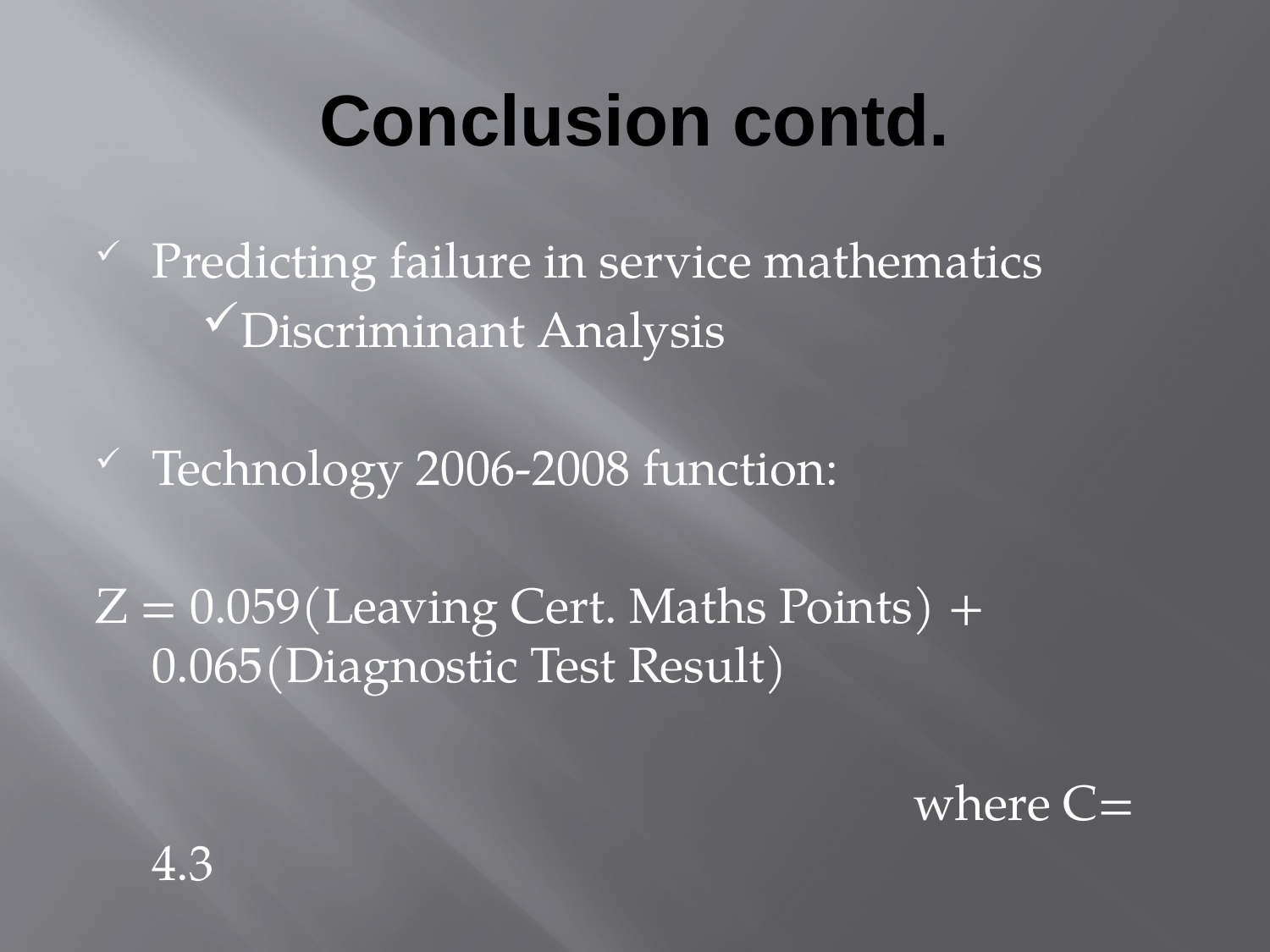

# Conclusion contd.
Predicting failure in service mathematics
Discriminant Analysis

Technology 2006-2008 function:

Z = 0.059(Leaving Cert. Maths Points) + 0.065(Diagnostic Test Result)

							where C= 4.3